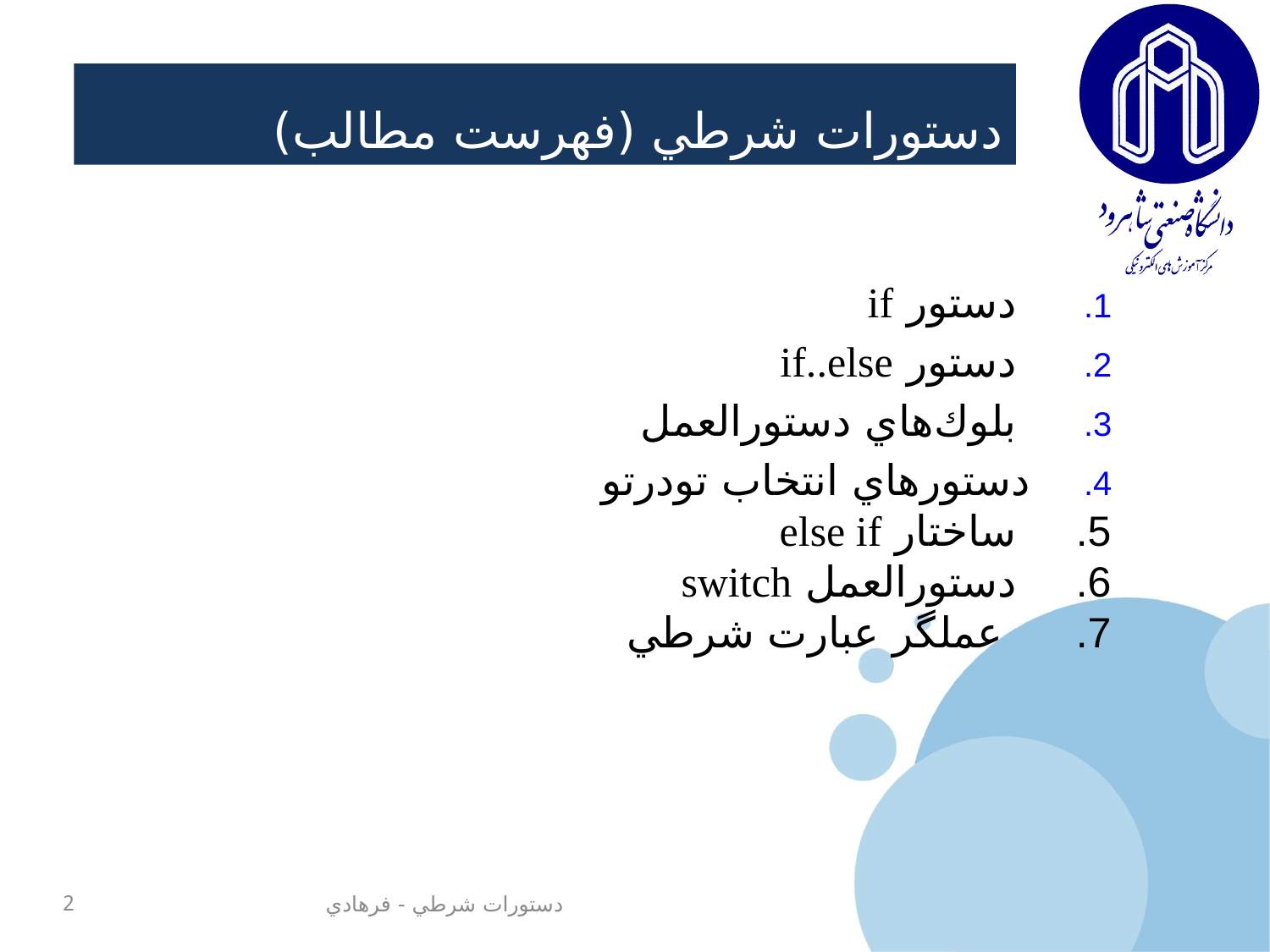

دستورات شرطي (فهرست مطالب)
 دستور‌ if
 دستور if..else
 بلوك‌هاي دستورالعمل
دستور‌هاي انتخاب تودرتو
 ساختار else if
 دستورالعمل switch
  عملگر عبارت شرطي
2
دستورات شرطي - فرهادي